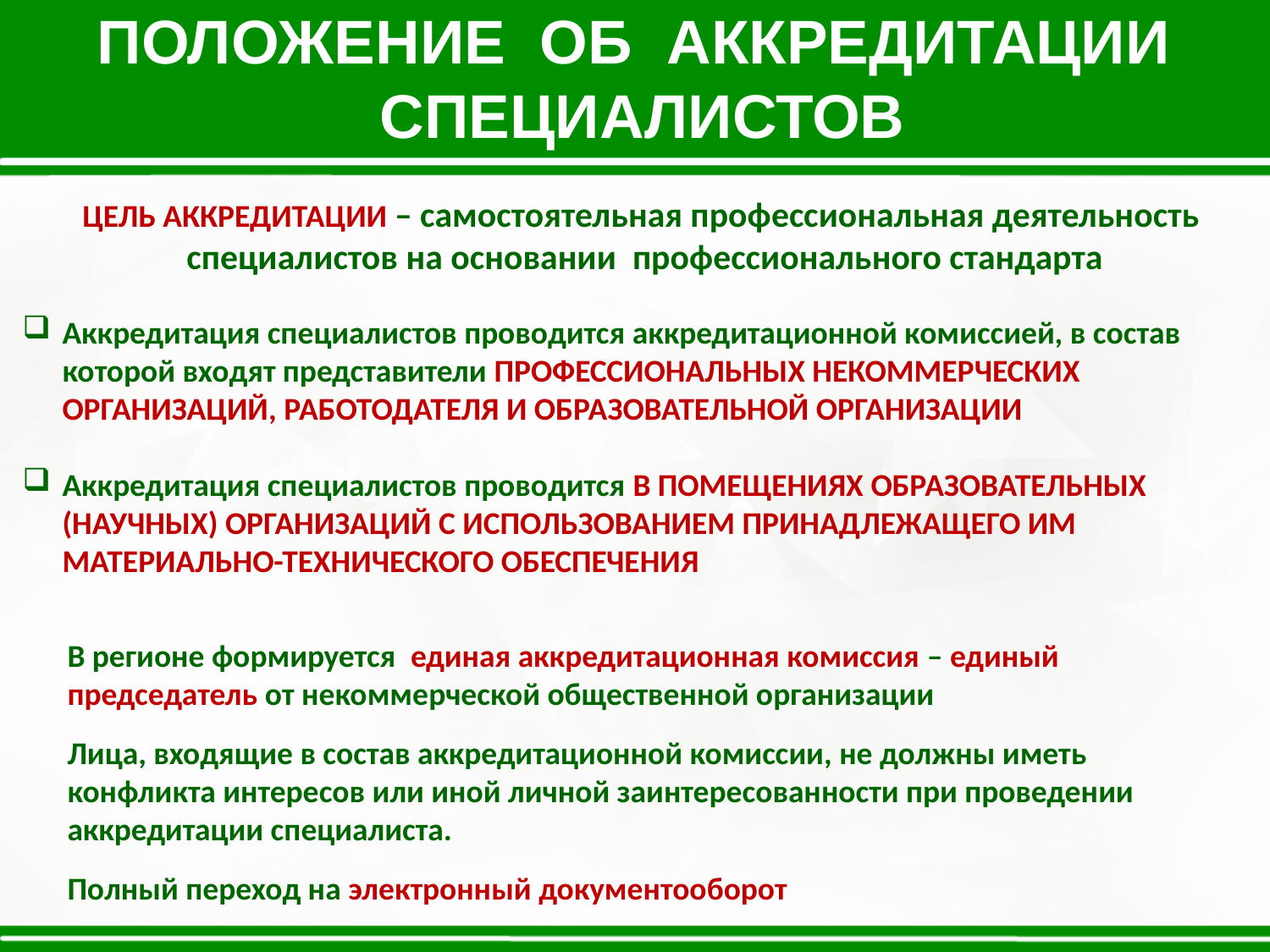

ПОЛОЖЕНИЕ  ОБ  АККРЕДИТАЦИИ  СПЕЦИАЛИСТОВ
ЦЕЛЬ АККРЕДИТАЦИИ – самостоятельная профессиональная деятельность  специалистов на основании  профессионального стандарта
Аккредитация специалистов проводится аккредитационной комиссией, в состав которой входят представители ПРОФЕССИОНАЛЬНЫХ НЕКОММЕРЧЕСКИХ ОРГАНИЗАЦИЙ, РАБОТОДАТЕЛЯ И ОБРАЗОВАТЕЛЬНОЙ ОРГАНИЗАЦИИ

Аккредитация специалистов проводится В ПОМЕЩЕНИЯХ ОБРАЗОВАТЕЛЬНЫХ (НАУЧНЫХ) ОРГАНИЗАЦИЙ С ИСПОЛЬЗОВАНИЕМ ПРИНАДЛЕЖАЩЕГО ИМ МАТЕРИАЛЬНО-ТЕХНИЧЕСКОГО ОБЕСПЕЧЕНИЯ
В регионе формируется  единая аккредитационная комиссия – единый председатель от некоммерческой общественной организации
Лица, входящие в состав аккредитационной комиссии, не должны иметь конфликта интересов или иной личной заинтересованности при проведении аккредитации специалиста.
Полный переход на электронный документооборот